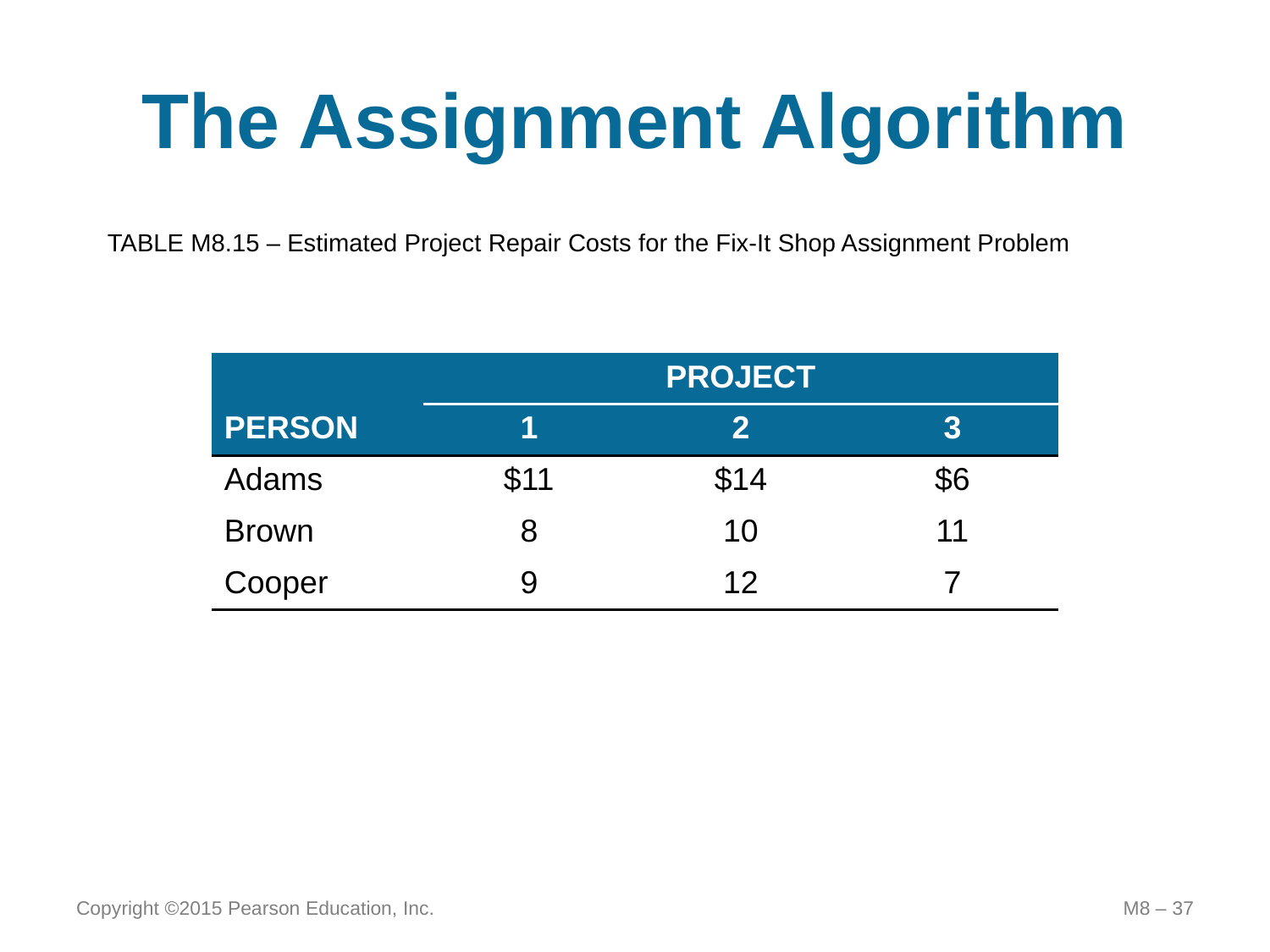

# The Assignment Algorithm
TABLE M8.15 – Estimated Project Repair Costs for the Fix-It Shop Assignment Problem
|  |  | PROJECT |  |
| --- | --- | --- | --- |
| PERSON | 1 | 2 | 3 |
| Adams | $11 | $14 | $6 |
| Brown | 8 | 10 | 11 |
| Cooper | 9 | 12 | 7 |
Copyright ©2015 Pearson Education, Inc.
M8 – 37